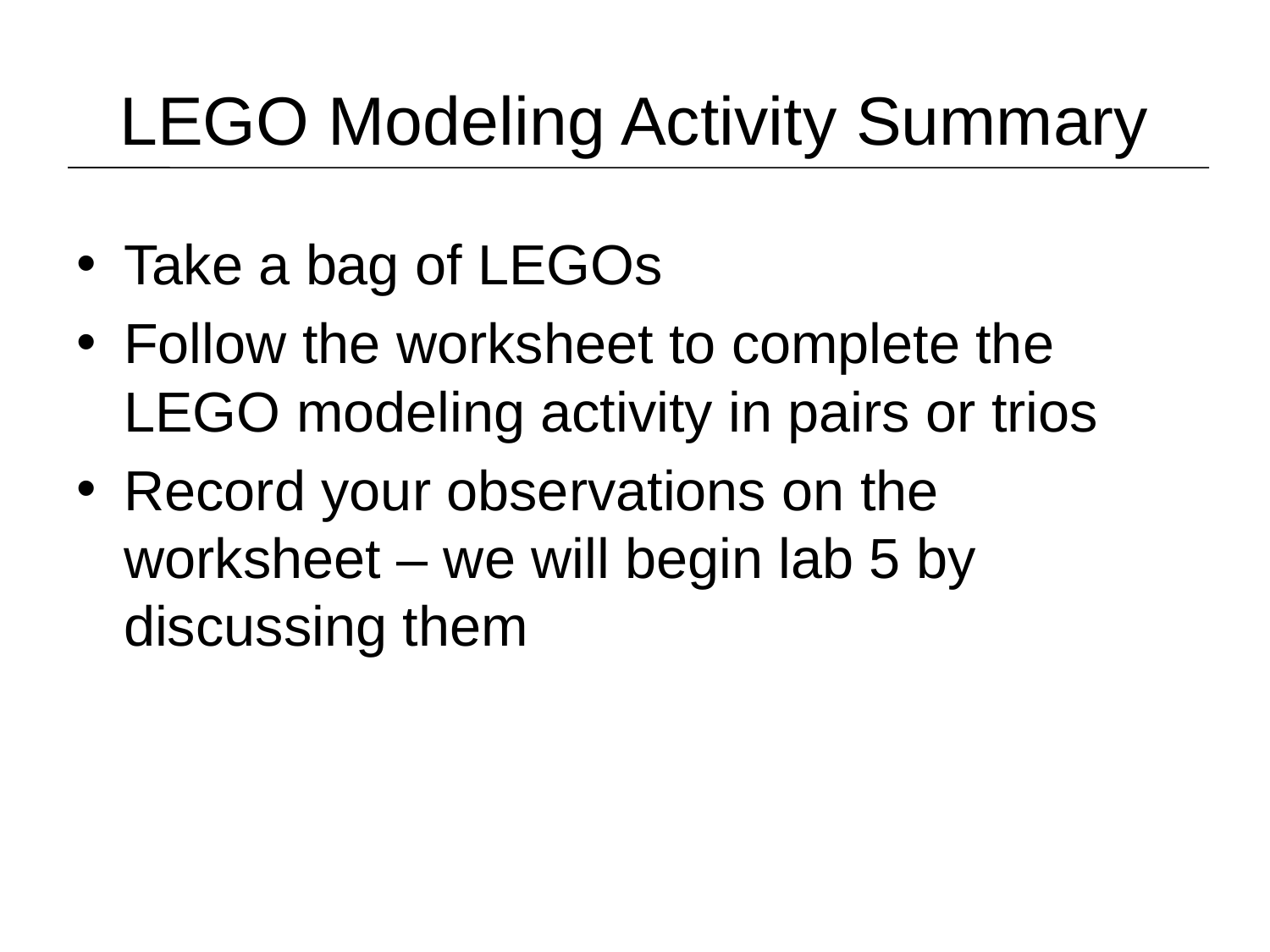

# LEGO Modeling Activity Summary

Take a bag of LEGOs
Follow the worksheet to complete the LEGO modeling activity in pairs or trios
Record your observations on the worksheet – we will begin lab 5 by discussing them